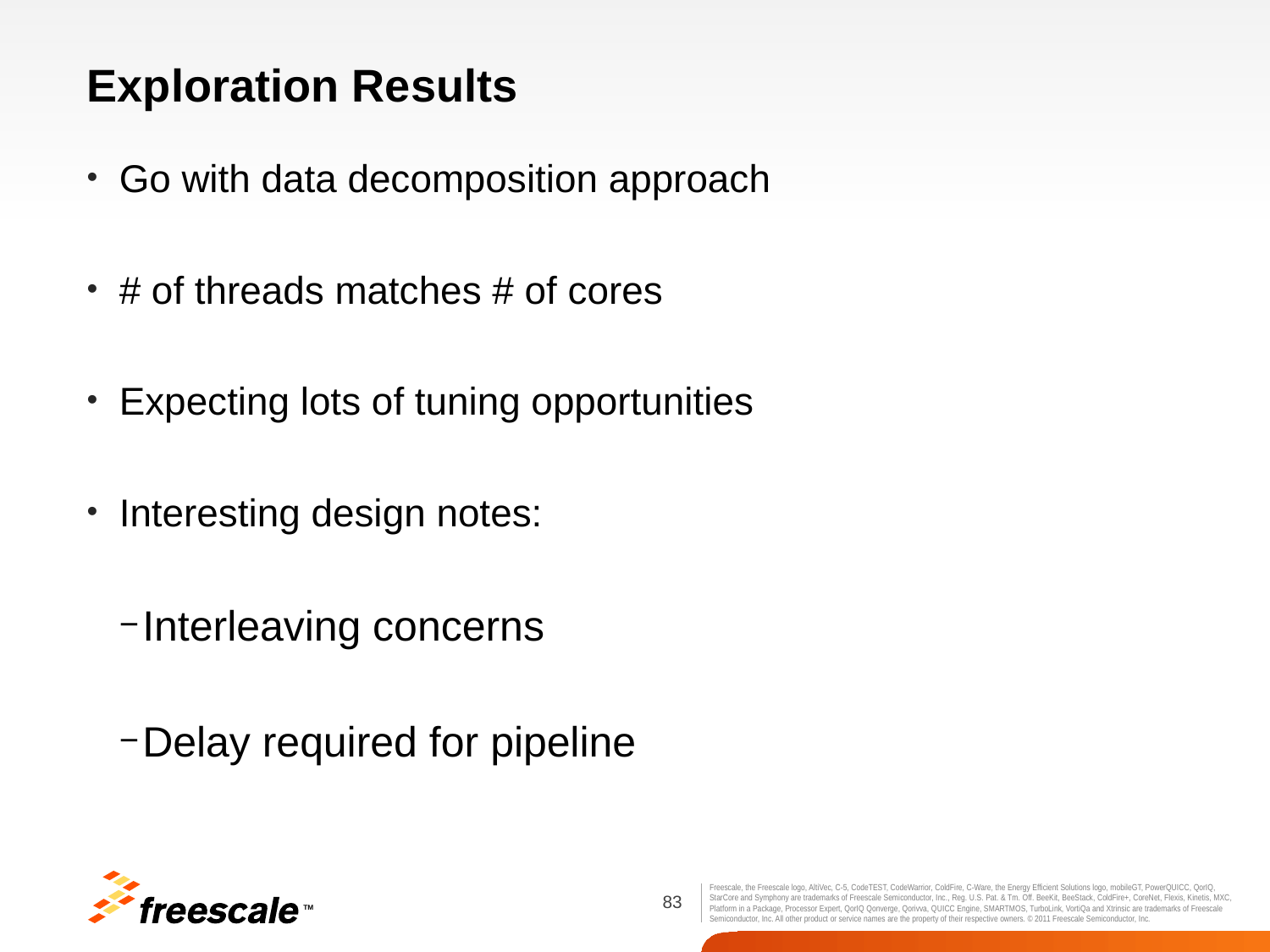

# Exploration Results
Go with data decomposition approach
# of threads matches # of cores
Expecting lots of tuning opportunities
Interesting design notes:
Interleaving concerns
Delay required for pipeline